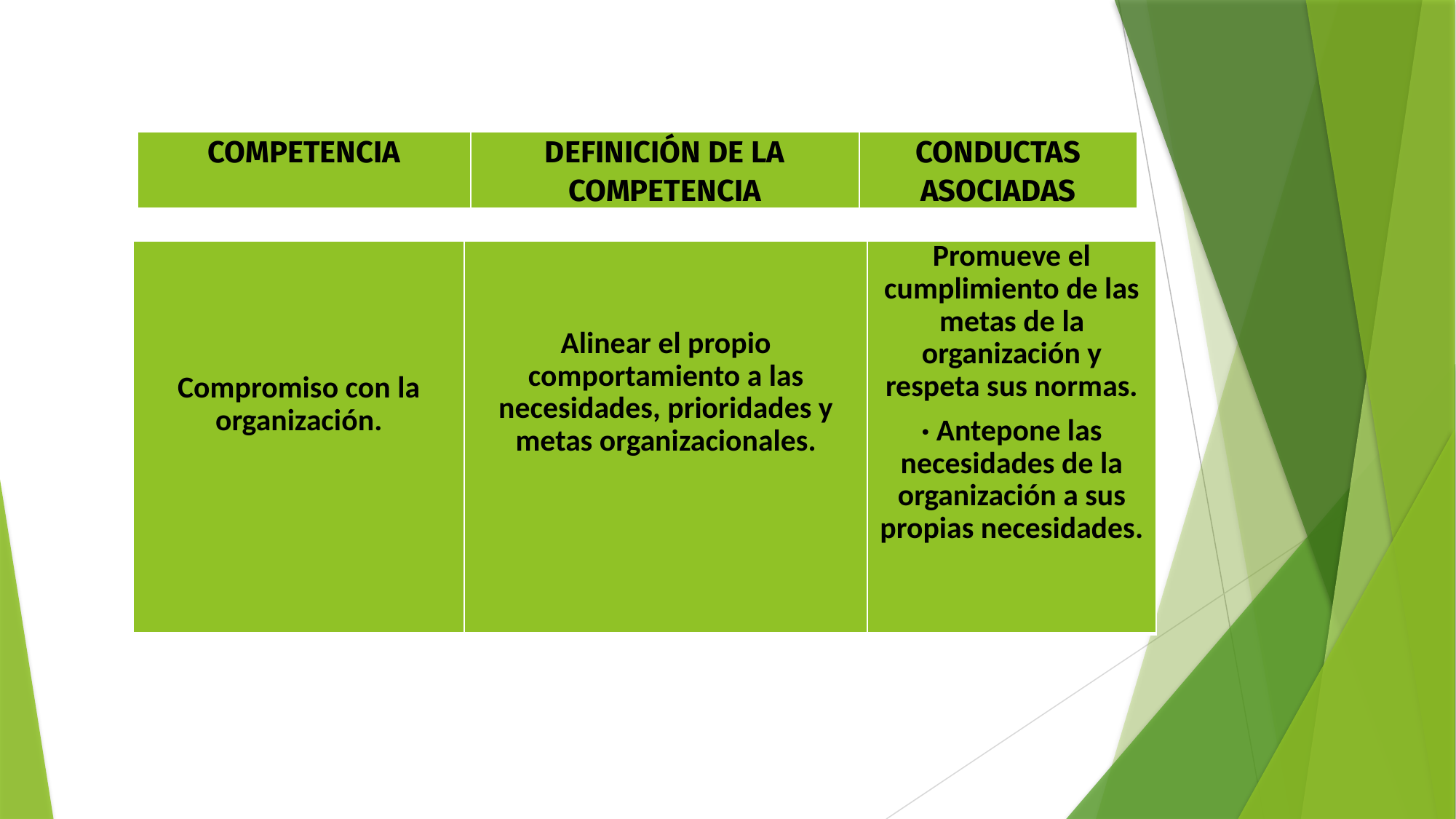

#
| COMPETENCIA | DEFINICIÓN DE LA COMPETENCIA | CONDUCTAS ASOCIADAS |
| --- | --- | --- |
| Compromiso con la organización. | Alinear el propio comportamiento a las necesidades, prioridades y metas organizacionales. | Promueve el cumplimiento de las metas de la organización y respeta sus normas. · Antepone las necesidades de la organización a sus propias necesidades. |
| --- | --- | --- |